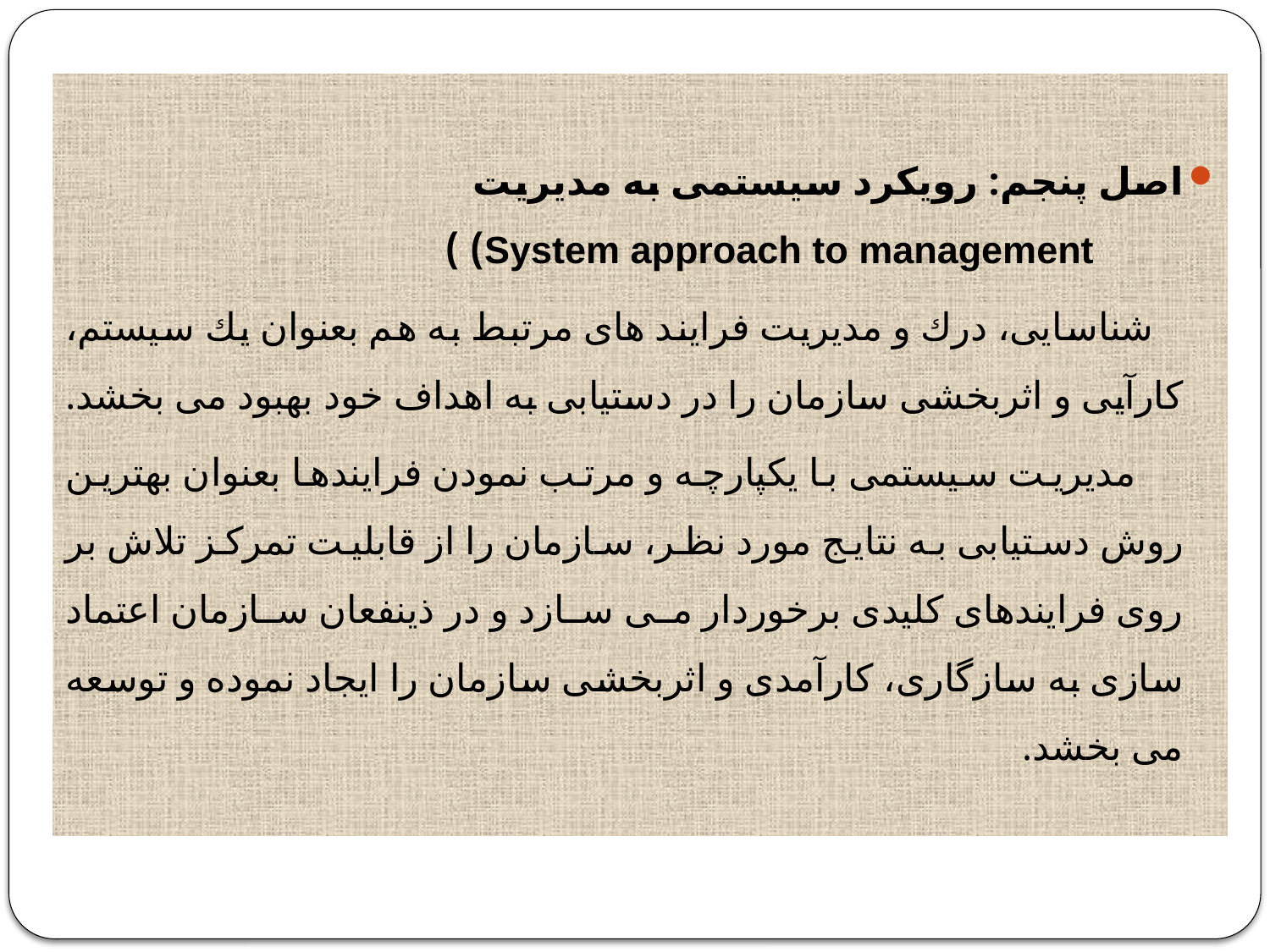

اصل پنجم: رویكرد سیستمی به مدیریت                                                   System approach to management) )
     شناسایی،‌ درك و مدیریت فرایند های مرتبط به هم بعنوان یك سیستم، كارآیی و اثربخشی سازمان را در دستیابی به اهداف خود بهبود می بخشد.
     مدیریت سیستمی با یكپارچه و مرتب نمودن فرایندها بعنوان بهترین روش دستیابی به نتایج مورد نظر، سازمان را از قابلیت تمركز تلاش بر روی فرایندهای كلیدی برخوردار می سازد و در ذینفعان سازمان اعتماد سازی به سازگاری، كارآمدی و اثربخشی سازمان را ایجاد نموده و توسعه می بخشد.